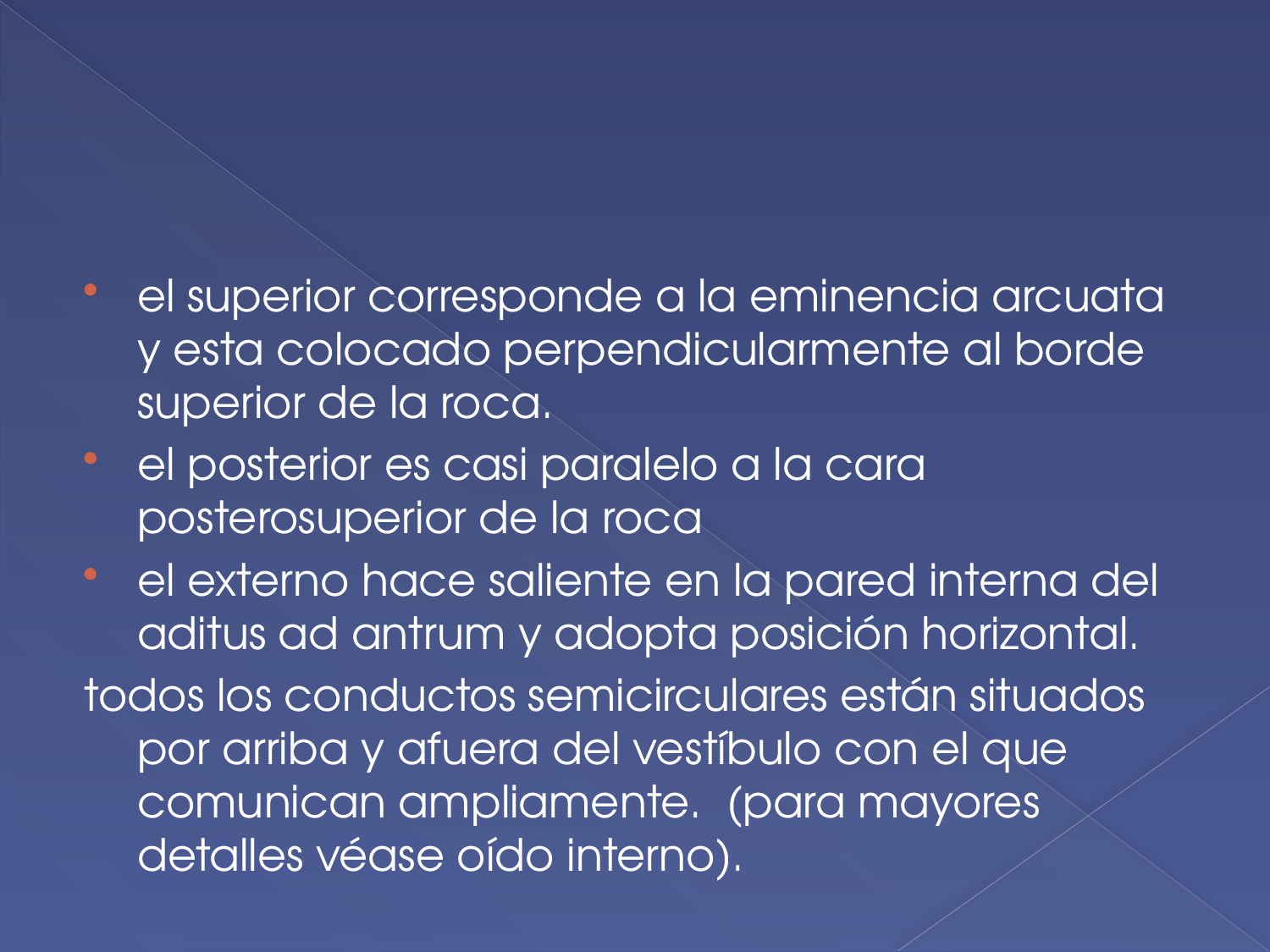

#
el superior corresponde a la eminencia arcuata y esta colocado perpendicularmente al borde superior de la roca.
el posterior es casi paralelo a la cara posterosuperior de la roca
el externo hace saliente en la pared interna del aditus ad antrum y adopta posición horizontal.
todos los conductos semicirculares están situados por arriba y afuera del vestíbulo con el que comunican ampliamente.  (para mayores detalles véase oído interno).